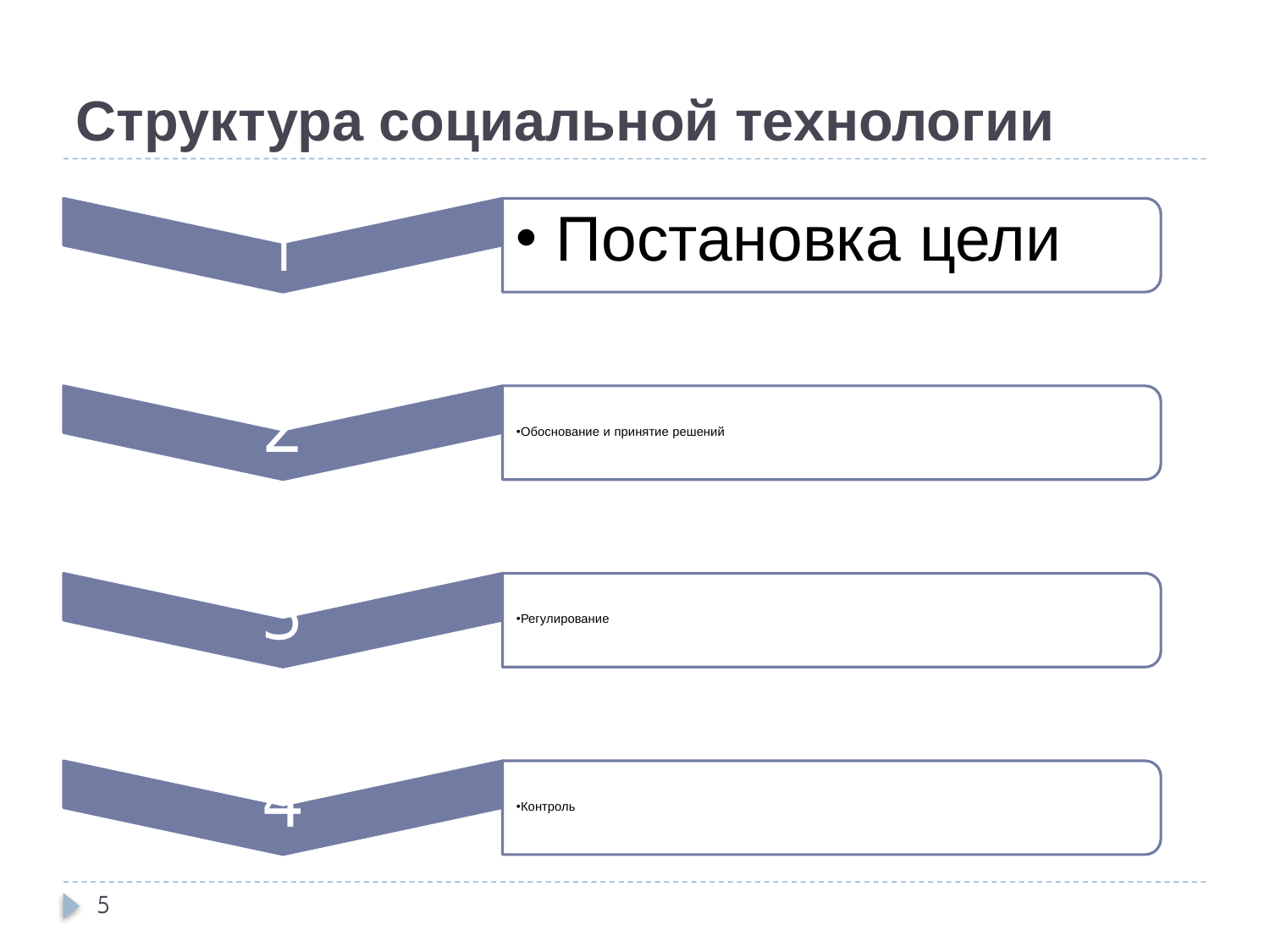

# Структура социальной технологии
1
Постановка цели
2
Обоснование и принятие решений
3
Регулирование
4
Контроль
5